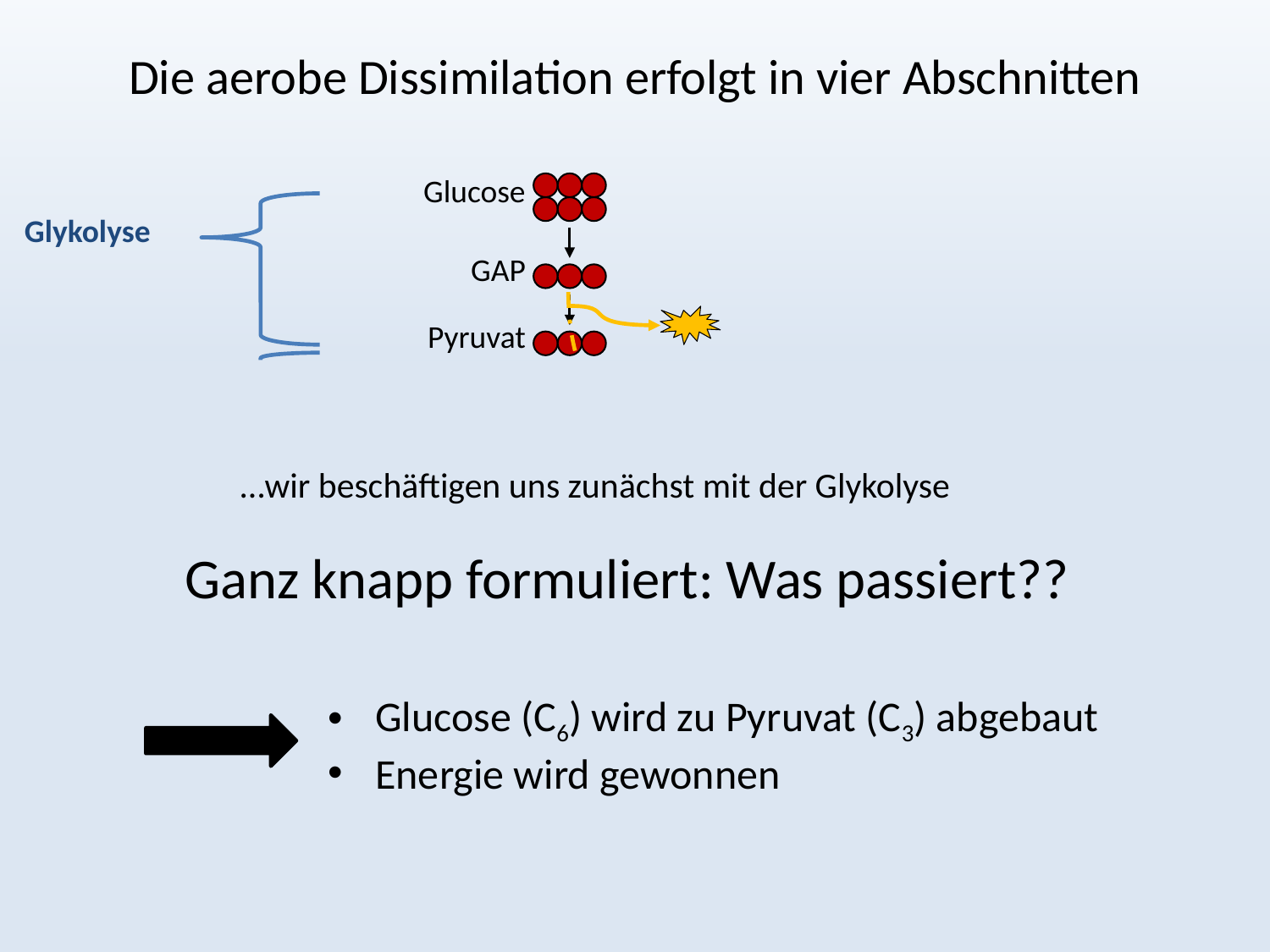

# Die aerobe Dissimilation erfolgt in vier Abschnitten

Glucose

Glykolyse
GAP

Pyruvat

…wir beschäftigen uns zunächst mit der Glykolyse
Oxidative Decarb-oxylierung

Acetyl-CoA

Citrat

Oxalacetat

Ganz knapp formuliert: Was passiert??

Citratzyklus

α-Ketoglutarat

Succinat

Glucose (C6) wird zu Pyruvat (C3) abgebaut
Energie wird gewonnen

ATP
Atmungskette
Eigene Abbildung; Zur besseren Übersichtlichkeit sind nur exemplarische Verknüpfungen gezeigt.